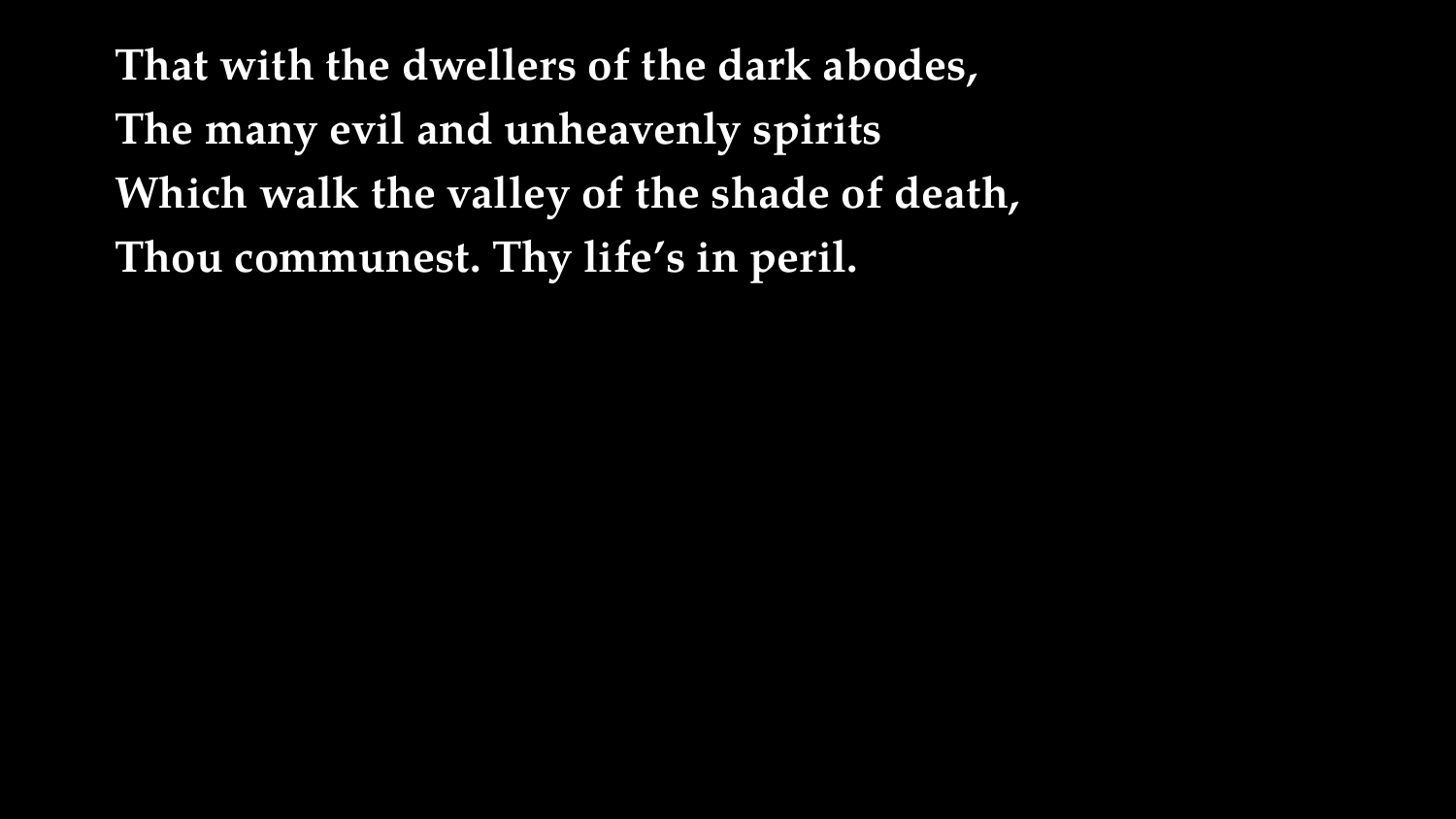

# That with the dwellers of the dark abodes, The many evil and unheavenly spirits Which walk the valley of the shade of death, Thou communest. Thy life’s in peril.